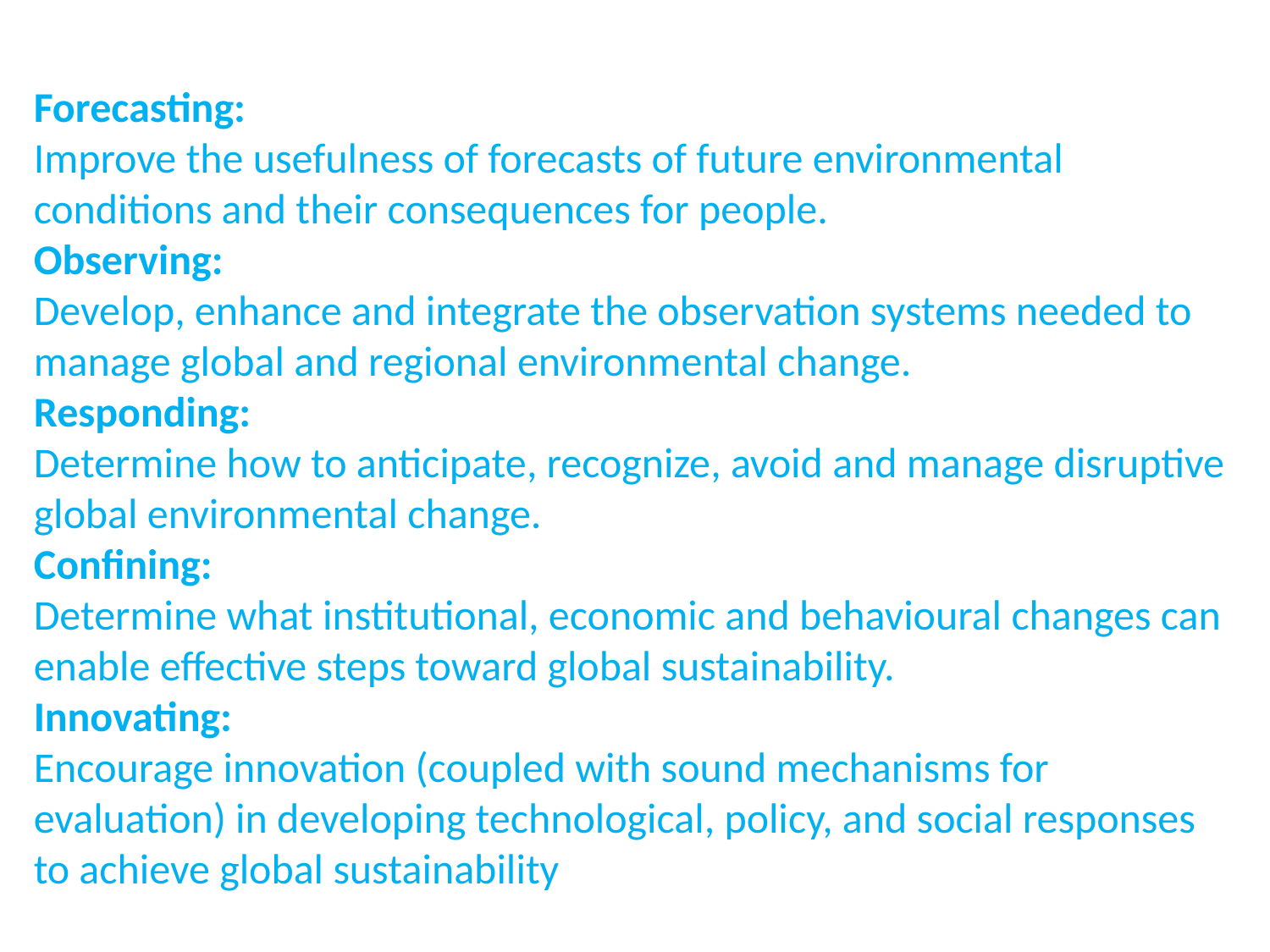

Forecasting:
Improve the usefulness of forecasts of future environmental conditions and their consequences for people.
Observing:
Develop, enhance and integrate the observation systems needed to manage global and regional environmental change.
Responding:
Determine how to anticipate, recognize, avoid and manage disruptive global environmental change.
Confining:
Determine what institutional, economic and behavioural changes can enable effective steps toward global sustainability.
Innovating:
Encourage innovation (coupled with sound mechanisms for evaluation) in developing technological, policy, and social responses to achieve global sustainability